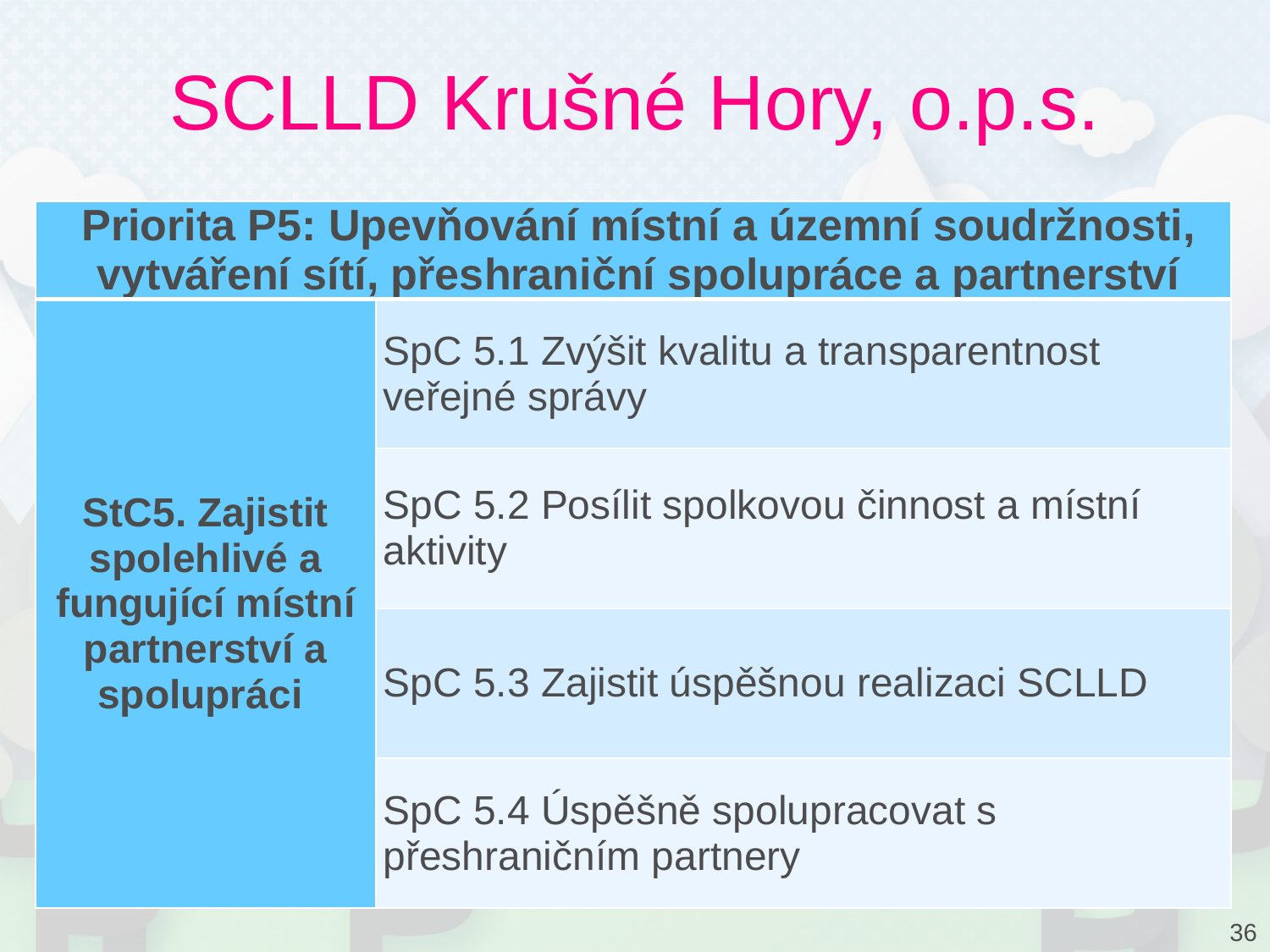

# SCLLD Krušné Hory, o.p.s.

| Priorita P5: Upevňování místní a územní soudržnosti, vytváření sítí, přeshraniční spolupráce a partnerství |  |
| --- | --- |
| StC5. Zajistit spolehlivé a fungující místní partnerství a spolupráci | SpC 5.1 Zvýšit kvalitu a transparentnost veřejné správy |
|  | SpC 5.2 Posílit spolkovou činnost a místní aktivity |
|  | SpC 5.3 Zajistit úspěšnou realizaci SCLLD |
|  | SpC 5.4 Úspěšně spolupracovat s přeshraničním partnery |
36